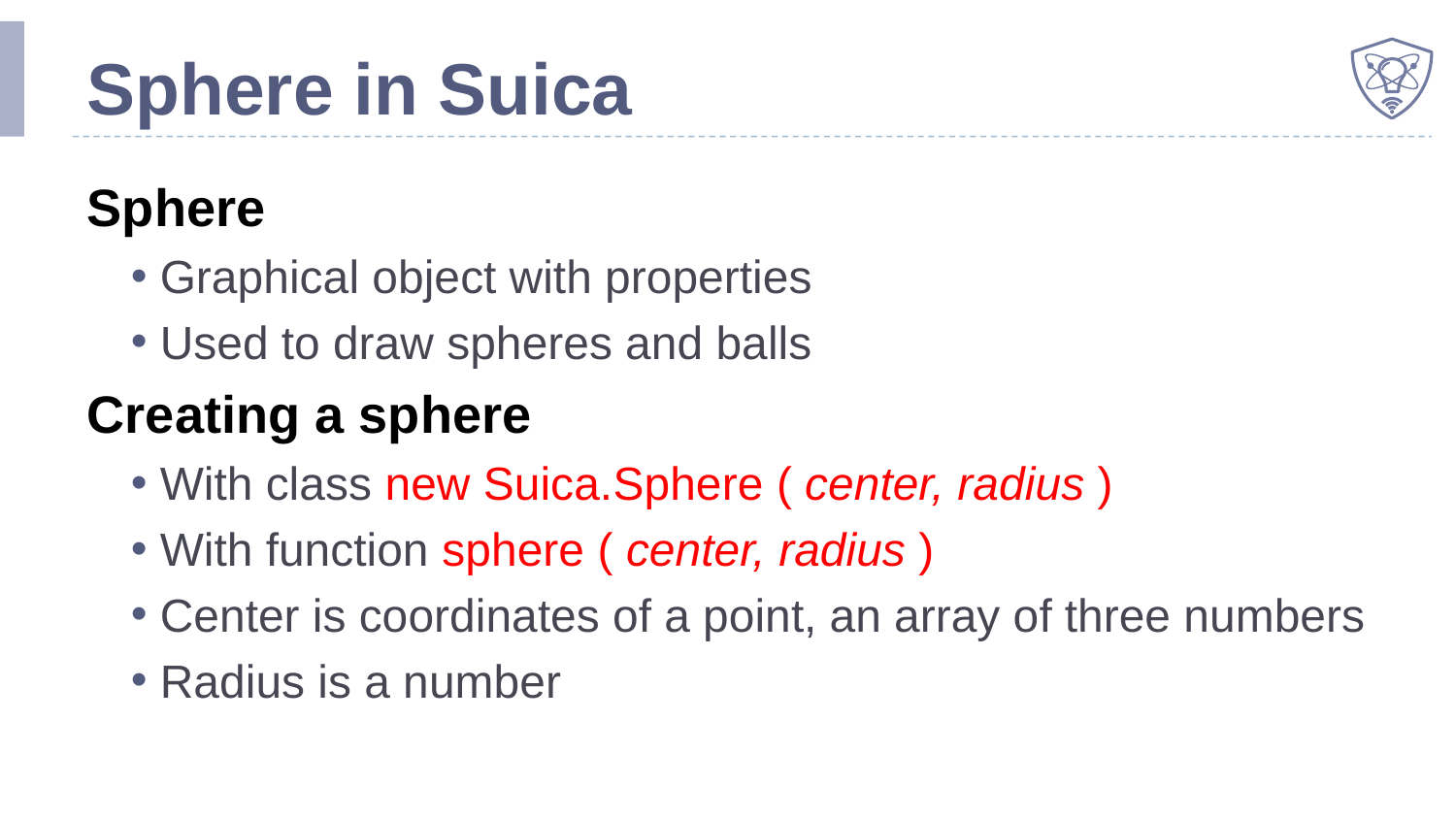

# Sphere in Suica
Sphere
Graphical object with properties
Used to draw spheres and balls
Creating a sphere
With class new Suica.Sphere ( center, radius )
With function sphere ( center, radius )
Center is coordinates of a point, an array of three numbers
Radius is a number